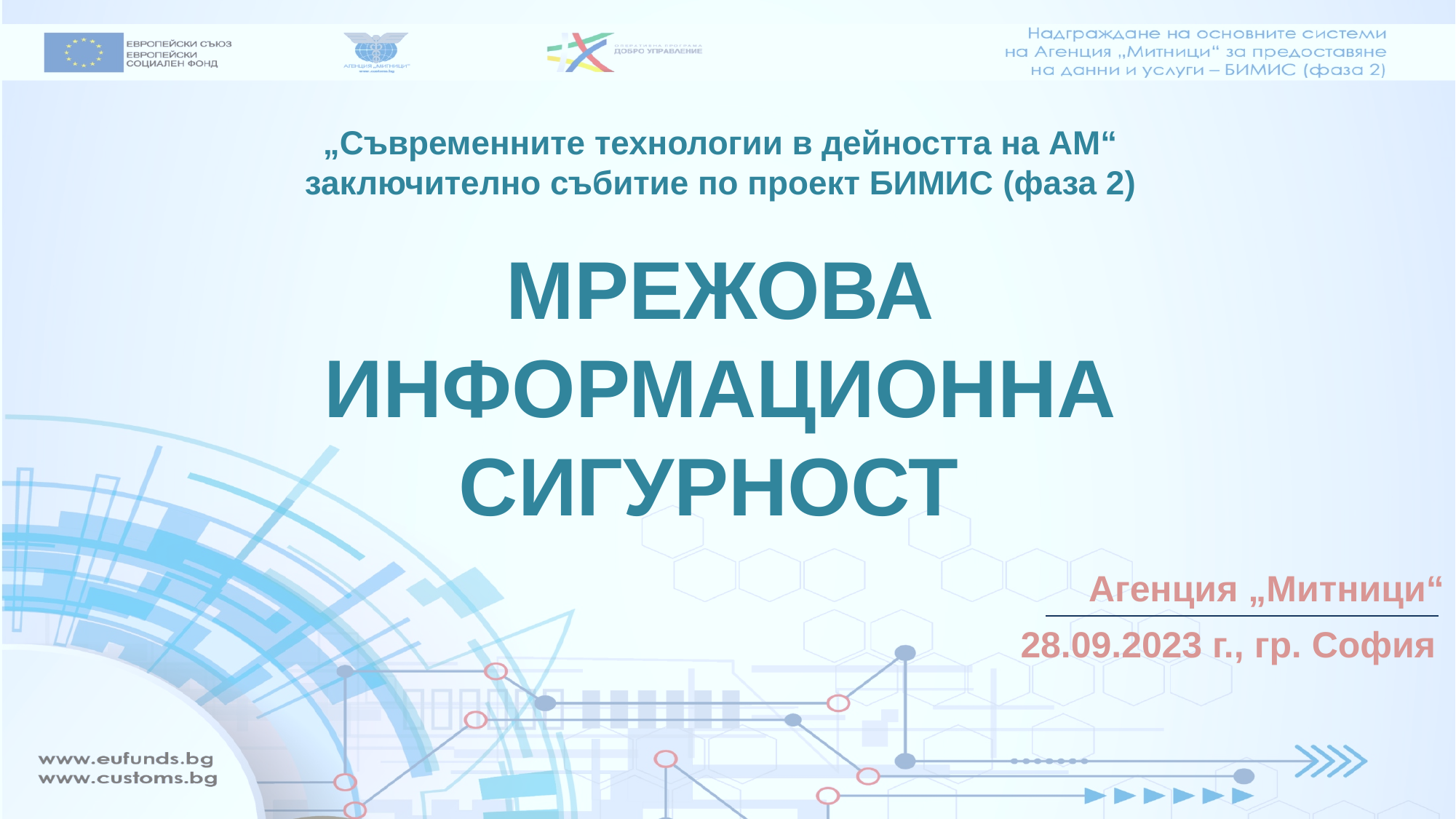

„Съвременните технологии в дейността на АМ“
заключително събитие по проект БИМИС (фаза 2)
# Мрежова информационна сигурност
Агенция „Митници“
28.09.2023 г., гр. София